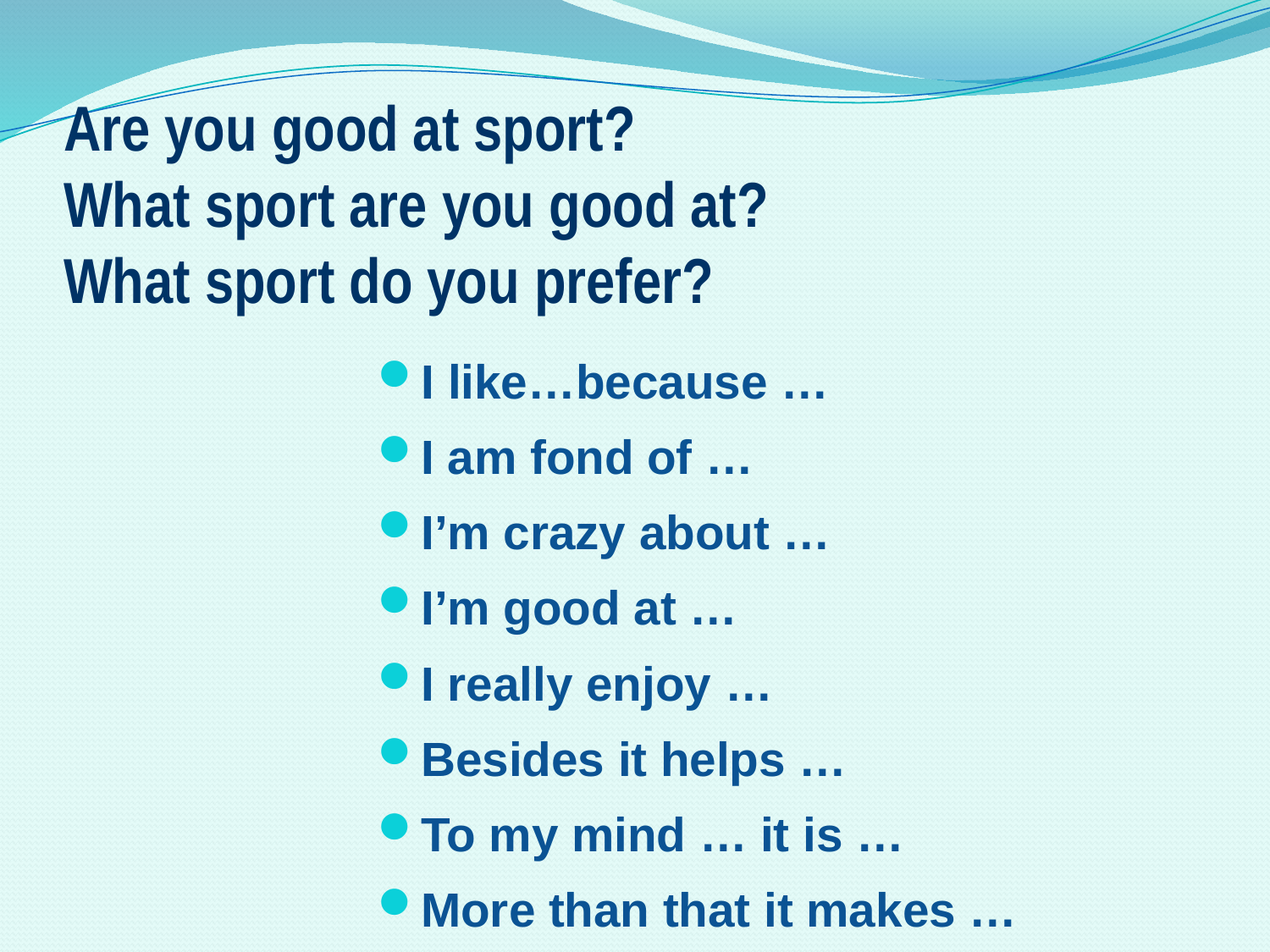

# Are you good at sport? What sport are you good at? What sport do you prefer?
I like…because …
I am fond of …
I’m crazy about …
I’m good at …
I really enjoy …
Besides it helps …
To my mind … it is …
More than that it makes …